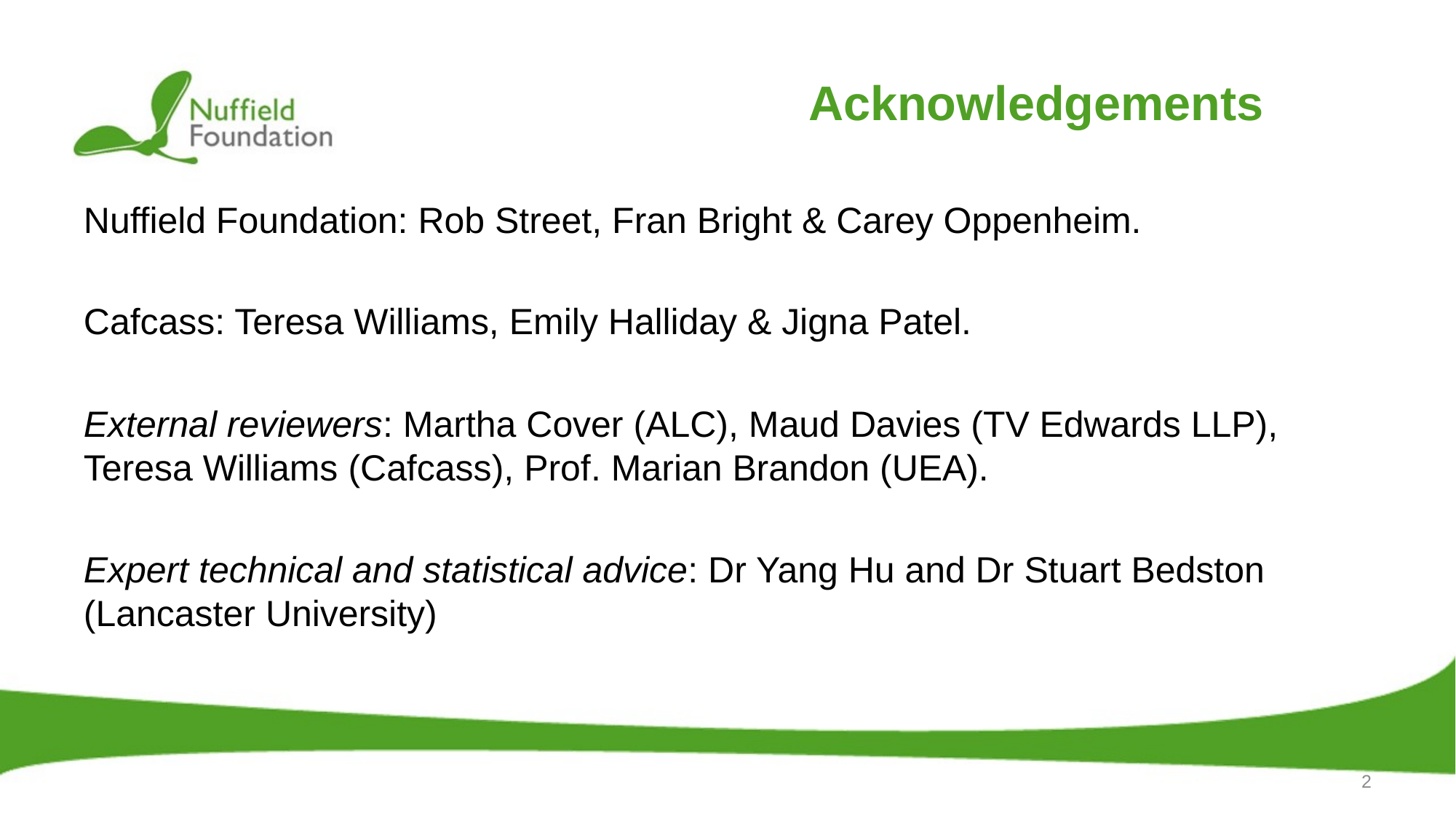

# Acknowledgements
Nuffield Foundation: Rob Street, Fran Bright & Carey Oppenheim.

Cafcass: Teresa Williams, Emily Halliday & Jigna Patel.

External reviewers: Martha Cover (ALC), Maud Davies (TV Edwards LLP), Teresa Williams (Cafcass), Prof. Marian Brandon (UEA).

Expert technical and statistical advice: Dr Yang Hu and Dr Stuart Bedston (Lancaster University)

2